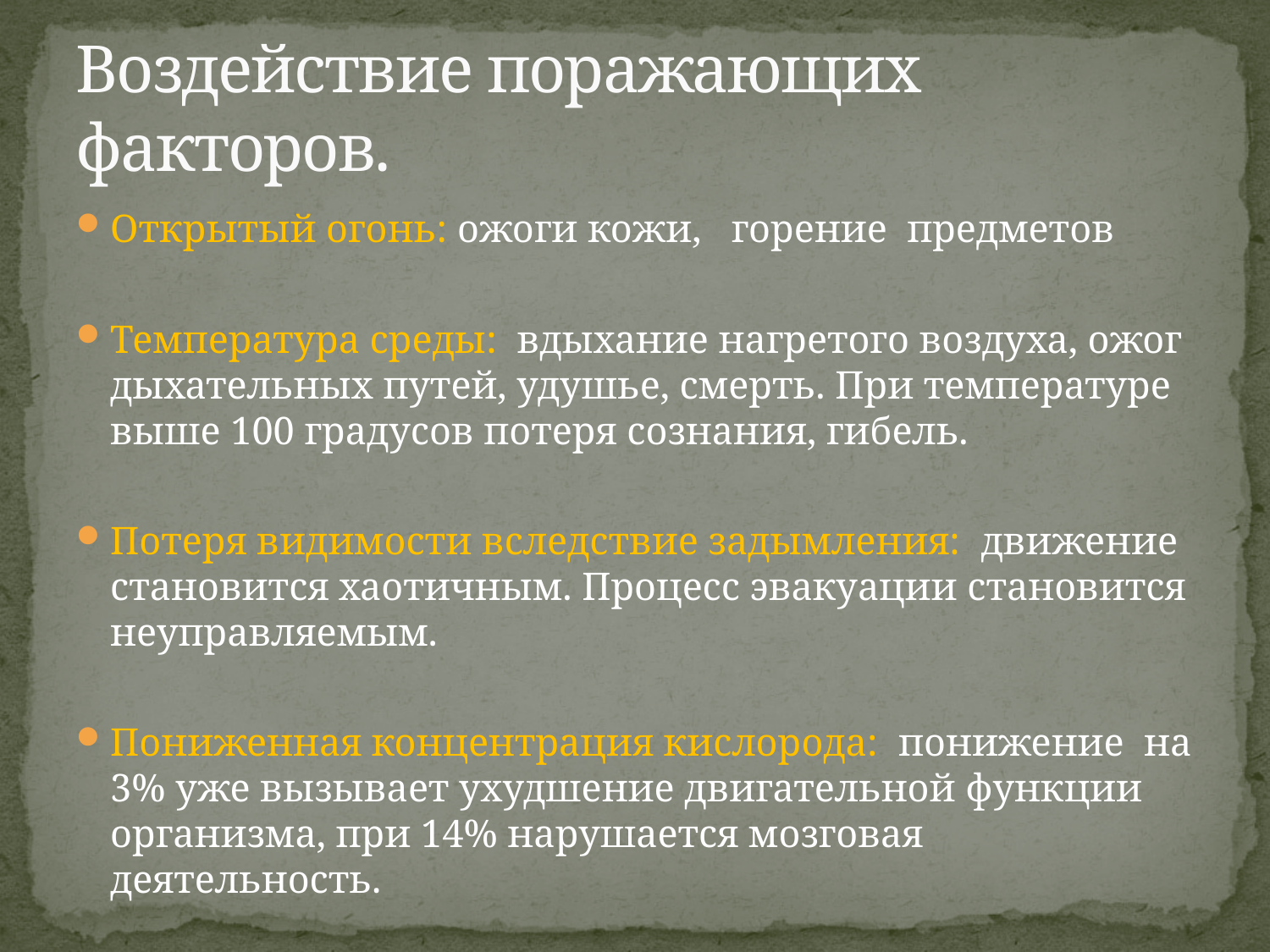

# Воздействие поражающих факторов.
Открытый огонь: ожоги кожи,   горение  предметов

Температура среды:  вдыхание нагретого воздуха, ожог дыхательных путей, удушье, смерть. При температуре выше 100 градусов потеря сознания, гибель.

Потеря видимости вследствие задымления:  движение становится хаотичным. Процесс эвакуации становится неуправляемым.

Пониженная концентрация кислорода:  понижение  на 3% уже вызывает ухудшение двигательной функции организма, при 14% нарушается мозговая деятельность.